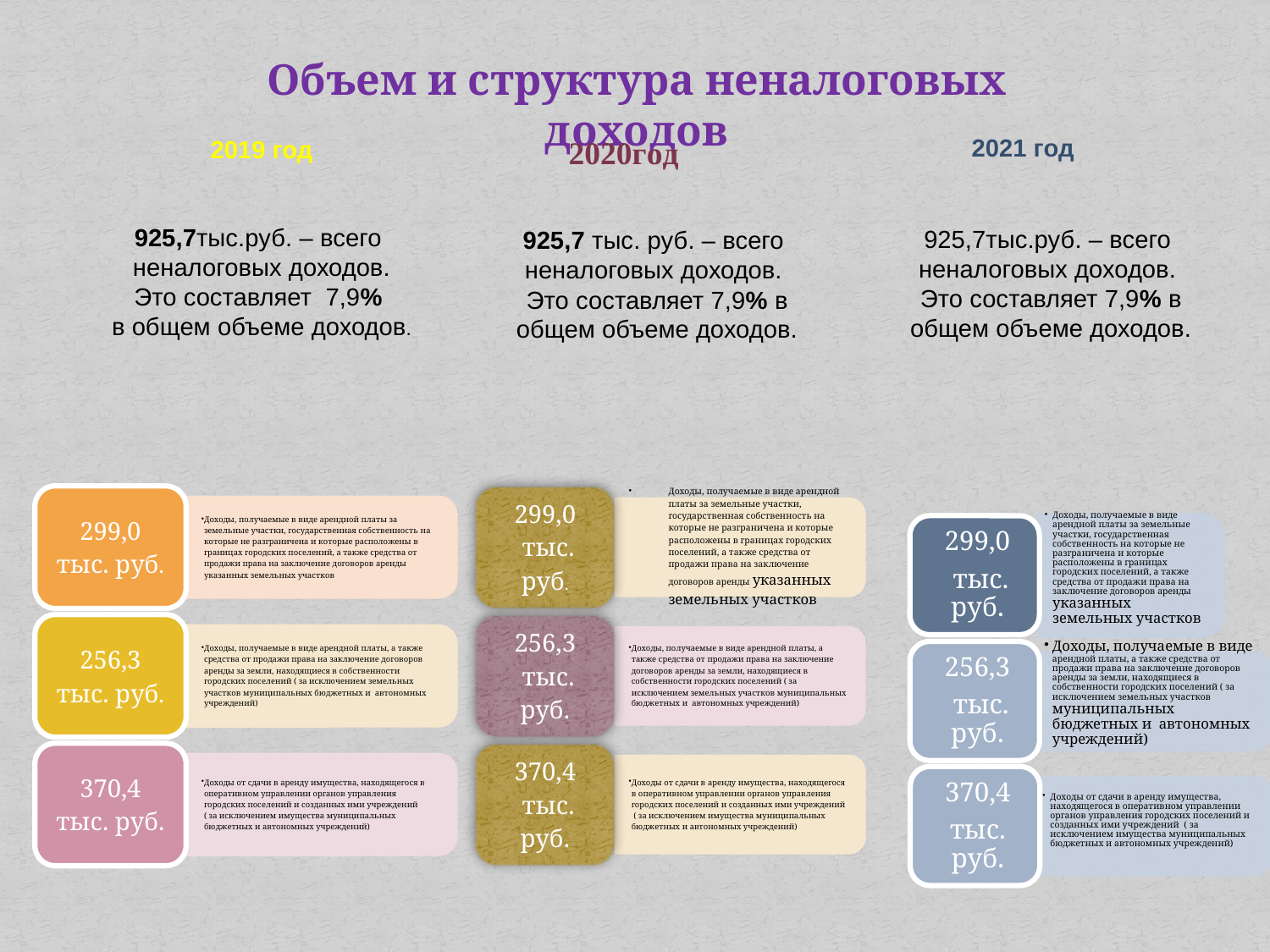

Объем и структура неналоговых доходов

### Chart

| Category |
|---|

### Chart

| Category |
|---|
2021 год
2019 год

### Chart

| Category |
|---|
925,7тыс.руб. – всего
неналоговых доходов.
Это составляет  7,9%
в общем объеме доходов.
925,7тыс.руб. – всего
неналоговых доходов.
Это составляет 7,9% в общем объеме доходов.
925,7 тыс. руб. – всего
неналоговых доходов.
Это составляет 7,9% в общем объеме доходов.
299,0
тыс. руб.
Доходы, получаемые в виде арендной платы за земельные участки, государственная собственность на которые не разграничена и которые расположены в границах городских поселений, а также средства от продажи права на заключение договоров аренды указанных земельных участков
256,3
тыс. руб.
Доходы, получаемые в виде арендной платы, а также средства от продажи права на заключение договоров аренды за земли, находящиеся в собственности городских поселений ( за исключением земельных участков муниципальных бюджетных и  автономных учреждений)
370,4
тыс. руб.
Доходы от сдачи в аренду имущества, находящегося в оперативном управлении органов управления городских поселений и созданных ими учреждений  ( за исключением имущества муниципальных  бюджетных и автономных учреждений)
299,0
 тыс. руб.
Доходы, получаемые в виде арендной платы за земельные участки, государственная собственность на которые не разграничена и которые расположены в границах городских поселений, а также средства от продажи права на заключение договоров аренды указанных земельных участков
Доходы, получаемые в виде арендной платы, а также средства от продажи права на заключение договоров аренды за земли, находящиеся в собственности городских поселений ( за исключением земельных участков муниципальных бюджетных и  автономных учреждений)
370,4
 тыс. руб.
256,3
 тыс. руб.
Доходы от сдачи в аренду имущества, находящегося в оперативном управлении органов управления городских поселений и созданных ими учреждений  ( за исключением имущества муниципальных  бюджетных и автономных учреждений)
Доходы, получаемые в виде арендной платы за земельные участки, государственная собственность на которые не разграничена и которые расположены в границах городских поселений, а также средства от продажи права на заключение договоров аренды указанных земельных участков

299,0
 тыс. руб.
Доходы, получаемые в виде арендной платы, а также средства от продажи права на заключение договоров аренды за земли, находящиеся в собственности городских поселений ( за исключением земельных участков муниципальных бюджетных и  автономных учреждений)

256,3
 тыс. руб.
Доходы от сдачи в аренду имущества, находящегося в оперативном управлении органов управления городских поселений и созданных ими учреждений  ( за исключением имущества муниципальных  бюджетных и автономных учреждений)

370,4
тыс. руб.